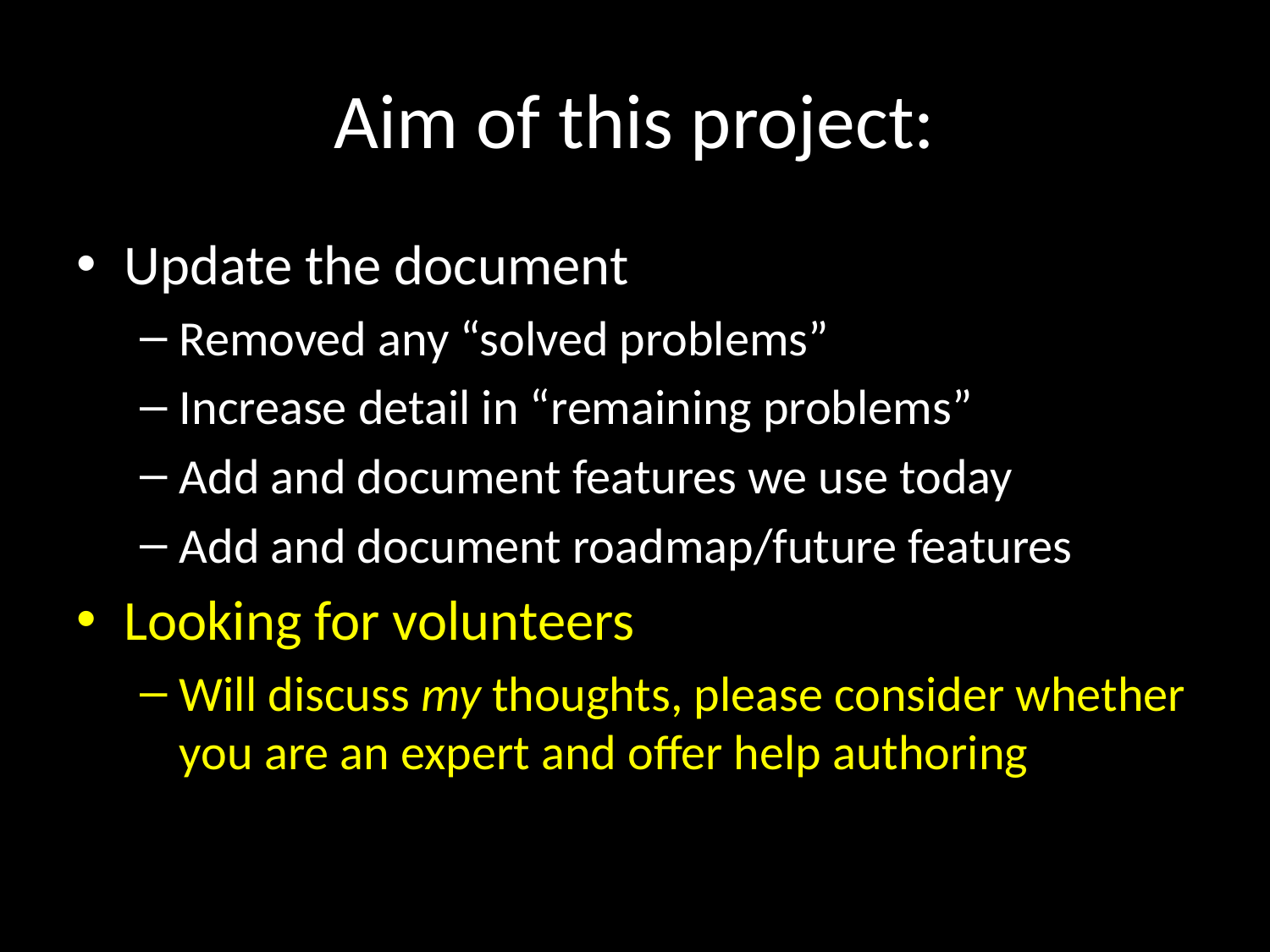

# Aim of this project:
Update the document
Removed any “solved problems”
Increase detail in “remaining problems”
Add and document features we use today
Add and document roadmap/future features
Looking for volunteers
Will discuss my thoughts, please consider whether you are an expert and offer help authoring